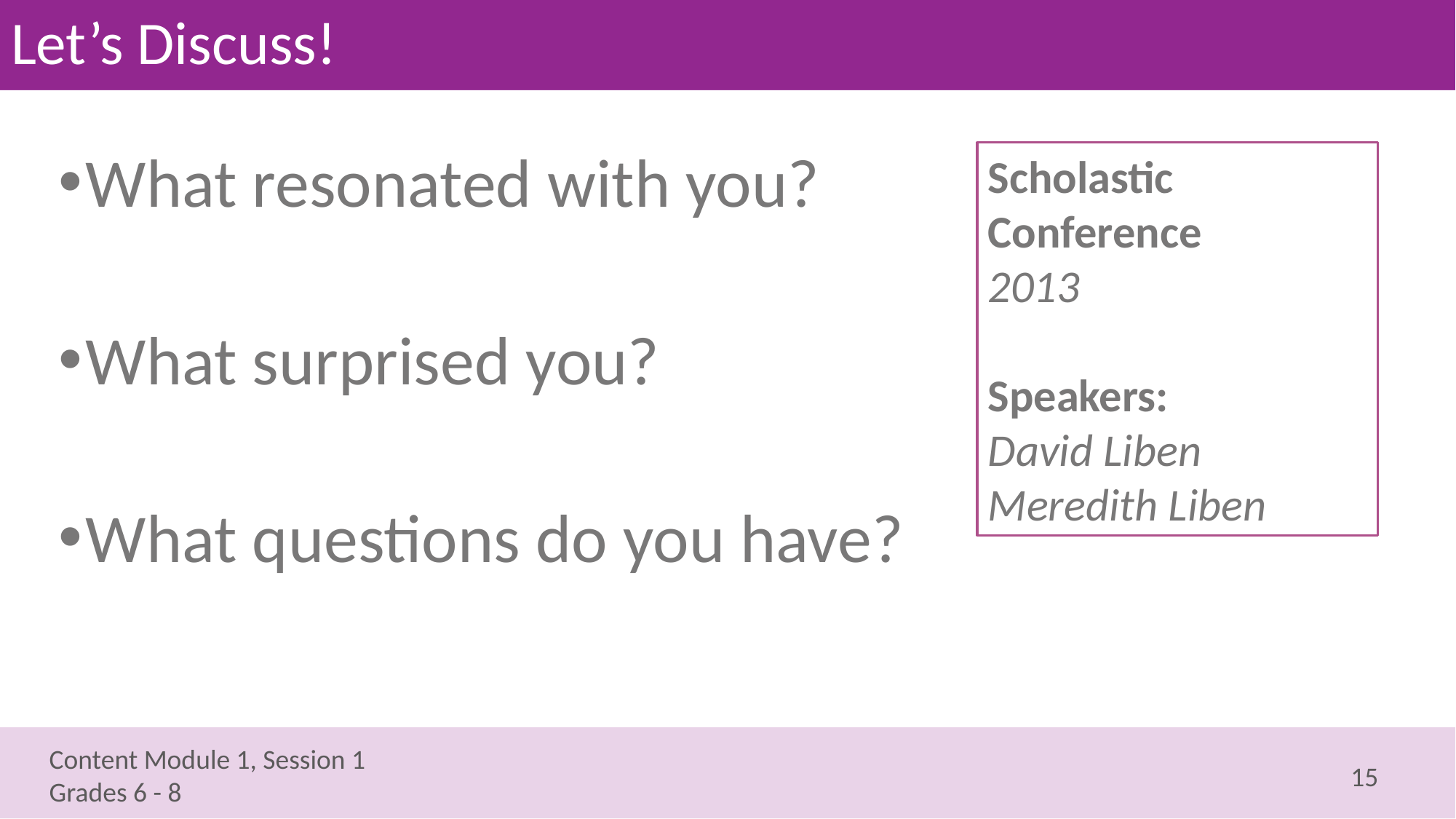

# Let’s Discuss!
What resonated with you?

What surprised you?

What questions do you have?
Scholastic Conference
2013

Speakers:
David Liben
Meredith Liben
15